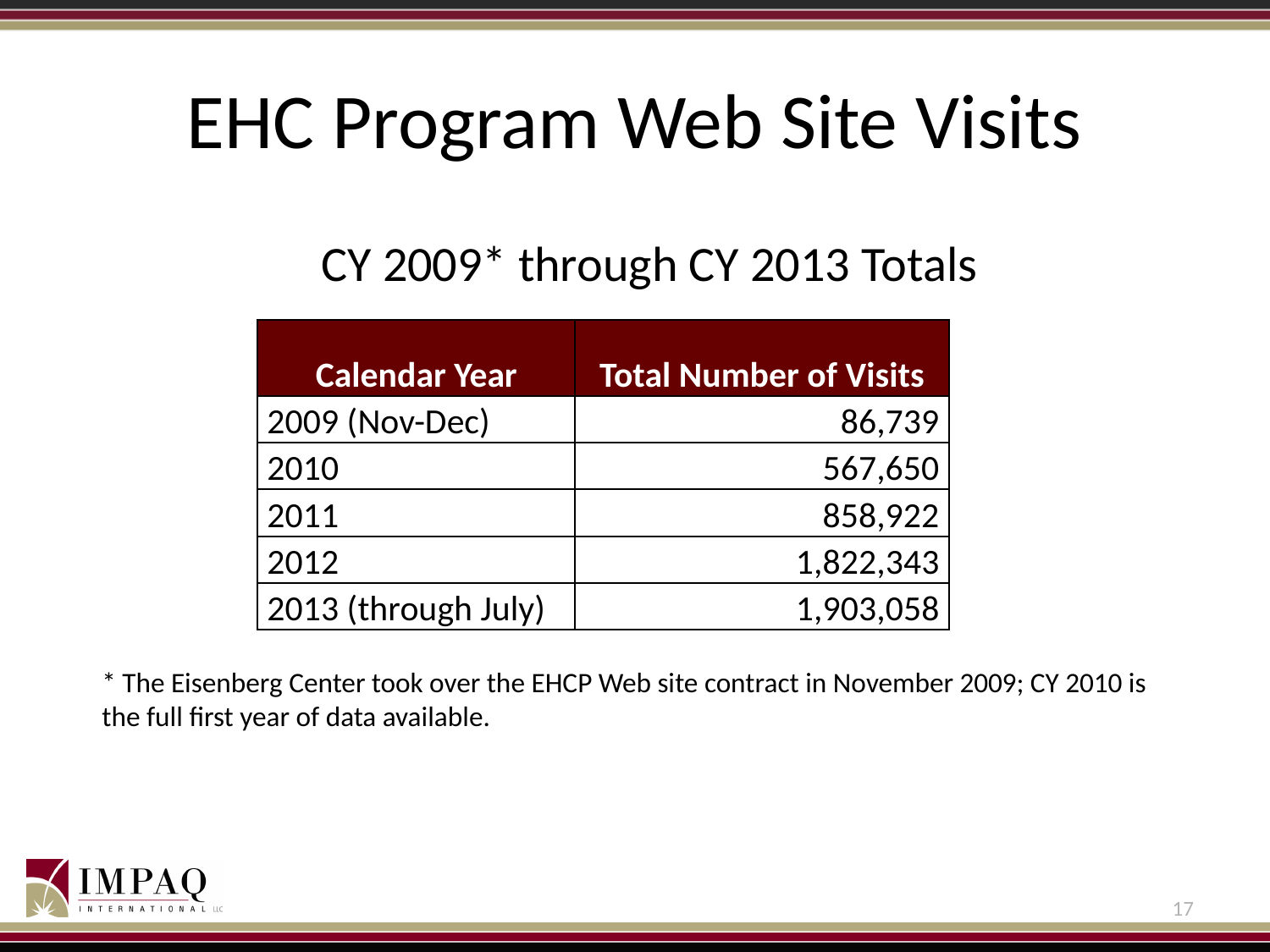

# EHC Program Web Site Visits
CY 2009* through CY 2013 Totals
| Calendar Year | Total Number of Visits |
| --- | --- |
| 2009 (Nov-Dec) | 86,739 |
| 2010 | 567,650 |
| 2011 | 858,922 |
| 2012 | 1,822,343 |
| 2013 (through July) | 1,903,058 |
* The Eisenberg Center took over the EHCP Web site contract in November 2009; CY 2010 is the full first year of data available.
17